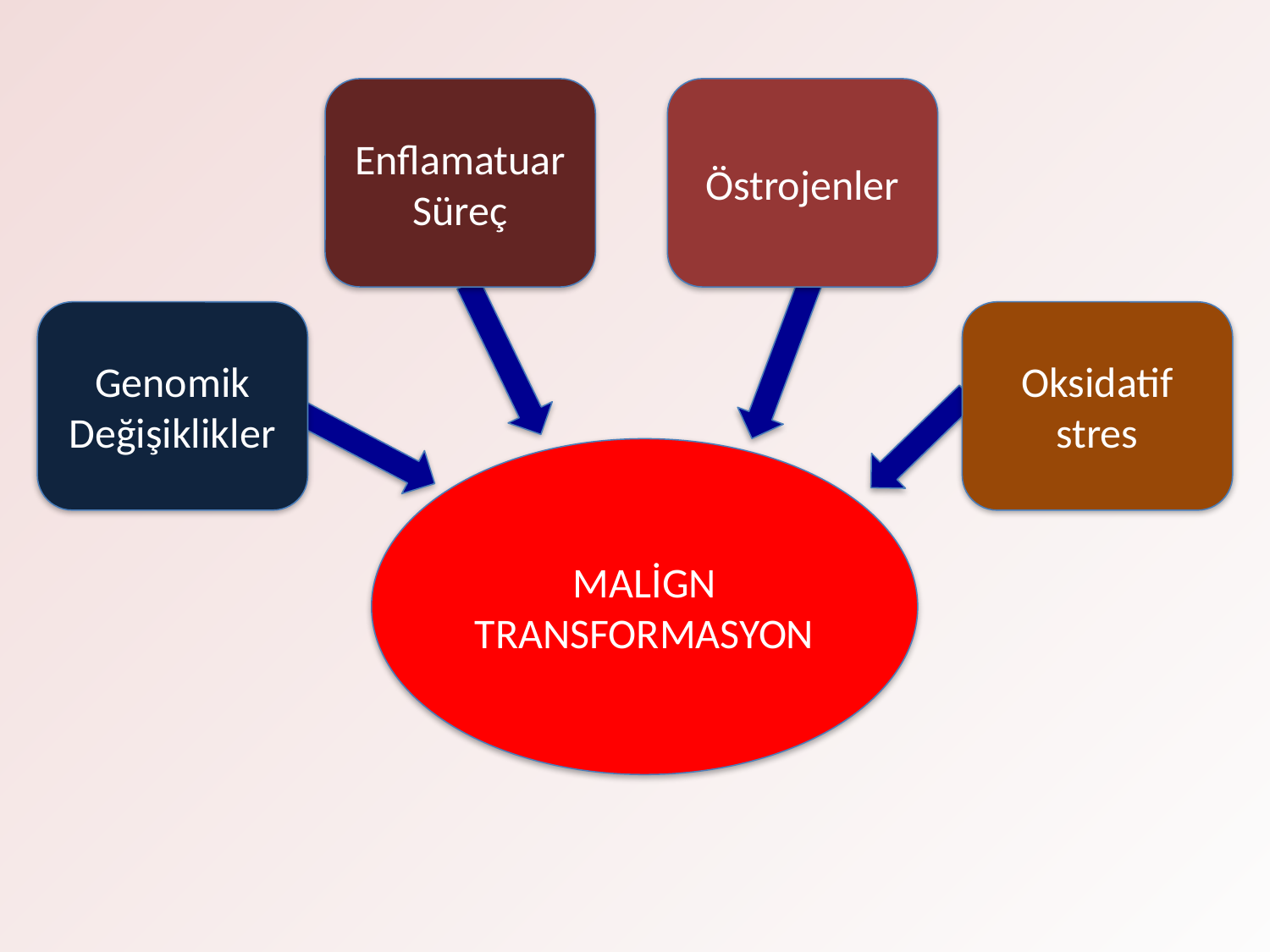

Enflamatuar Süreç
Östrojenler
Genomik Değişiklikler
Oksidatif stres

MALİGN TRANSFORMASYON